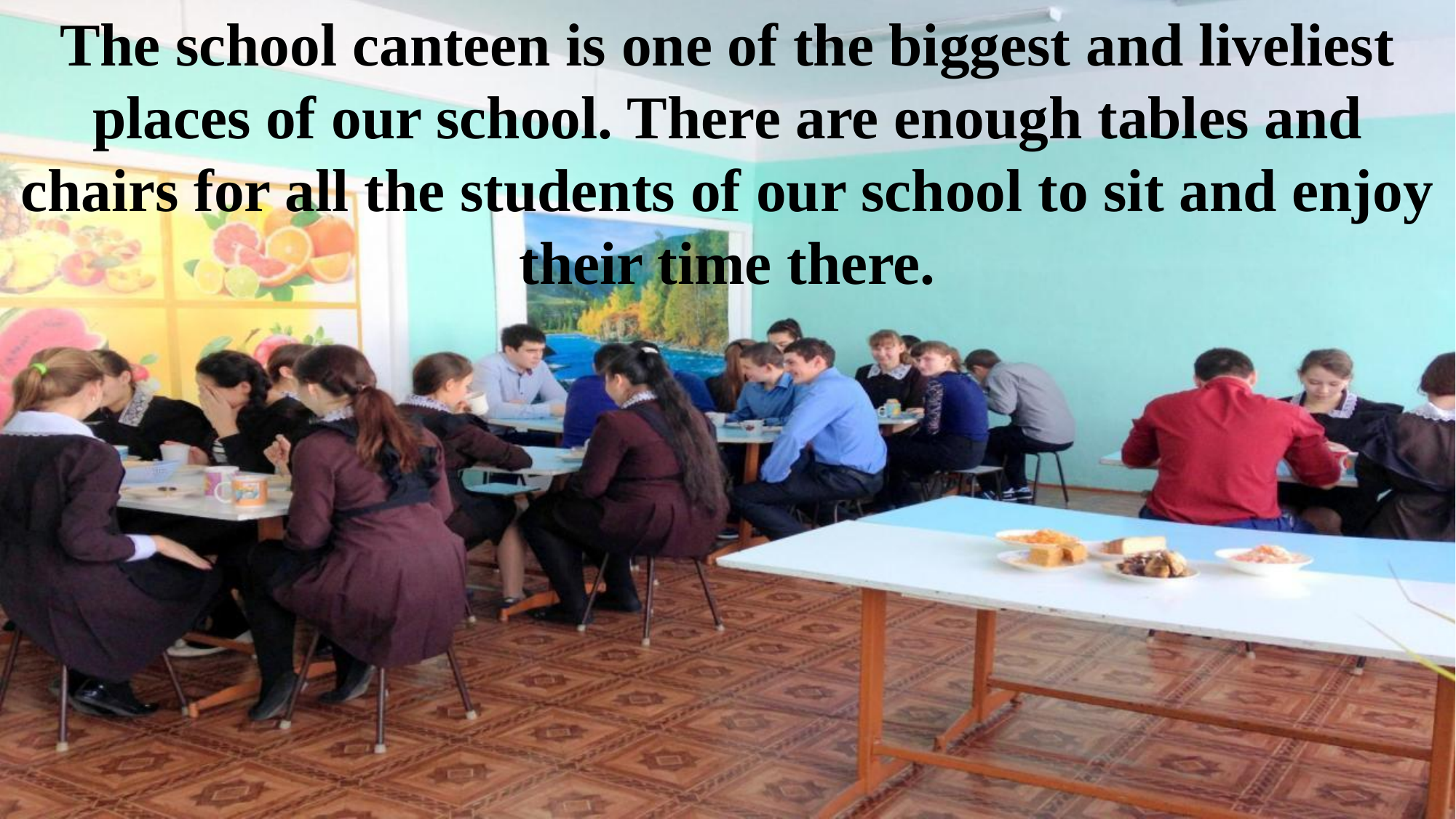

The school canteen is one of the biggest and liveliest places of our school. There are enough tables and chairs for all the students of our school to sit and enjoy their time there.